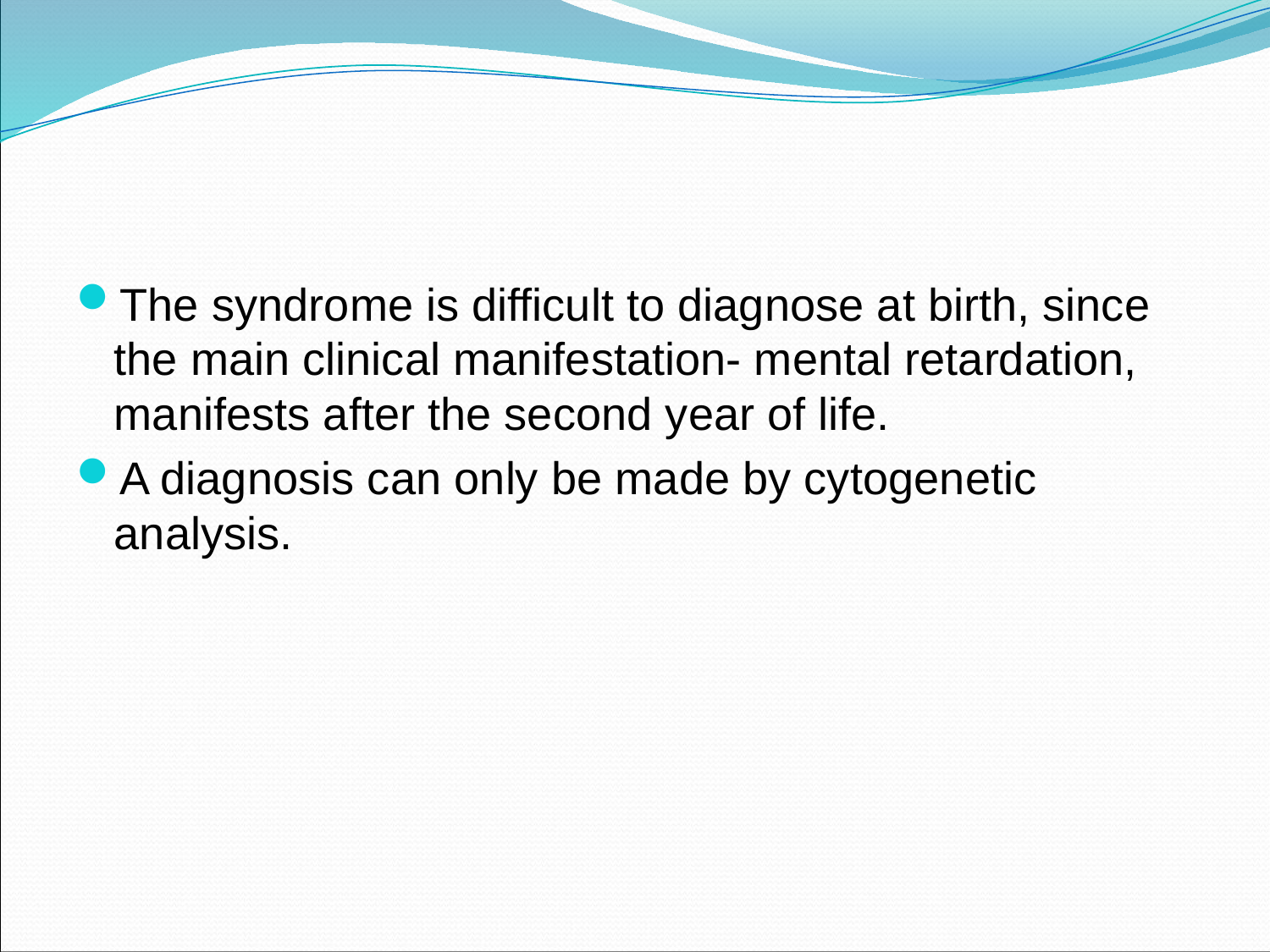

The syndrome is difficult to diagnose at birth, since the main clinical manifestation- mental retardation, manifests after the second year of life.
A diagnosis can only be made by cytogenetic analysis.